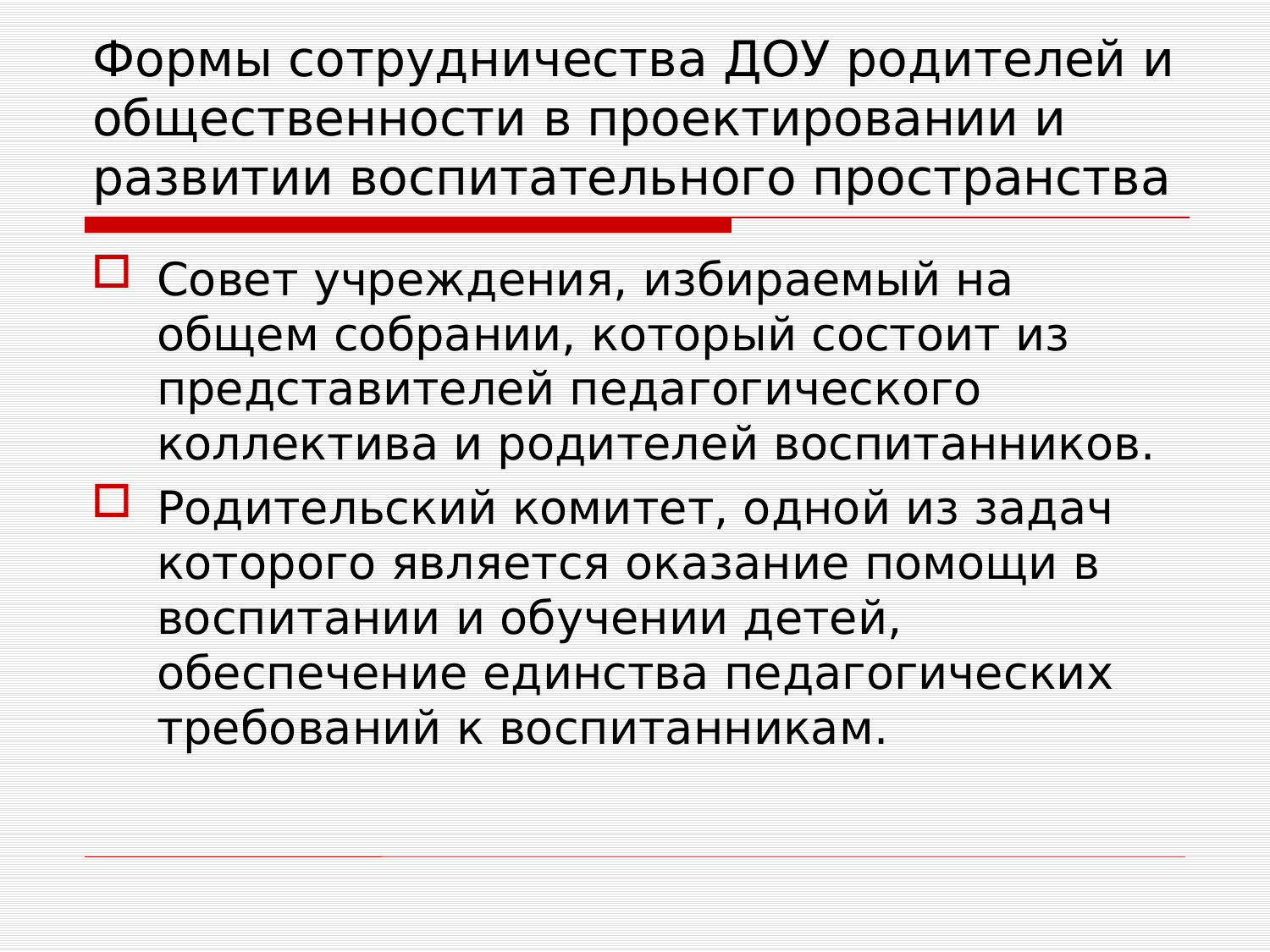

# Формы сотрудничества ДОУ родителей и общественности в проектировании и развитии воспитательного пространства
Совет учреждения, избираемый на общем собрании, который состоит из представителей педагогического коллектива и родителей воспитанников.
Родительский комитет, одной из задач которого является оказание помощи в воспитании и обучении детей, обеспечение единства педагогических требований к воспитанникам.